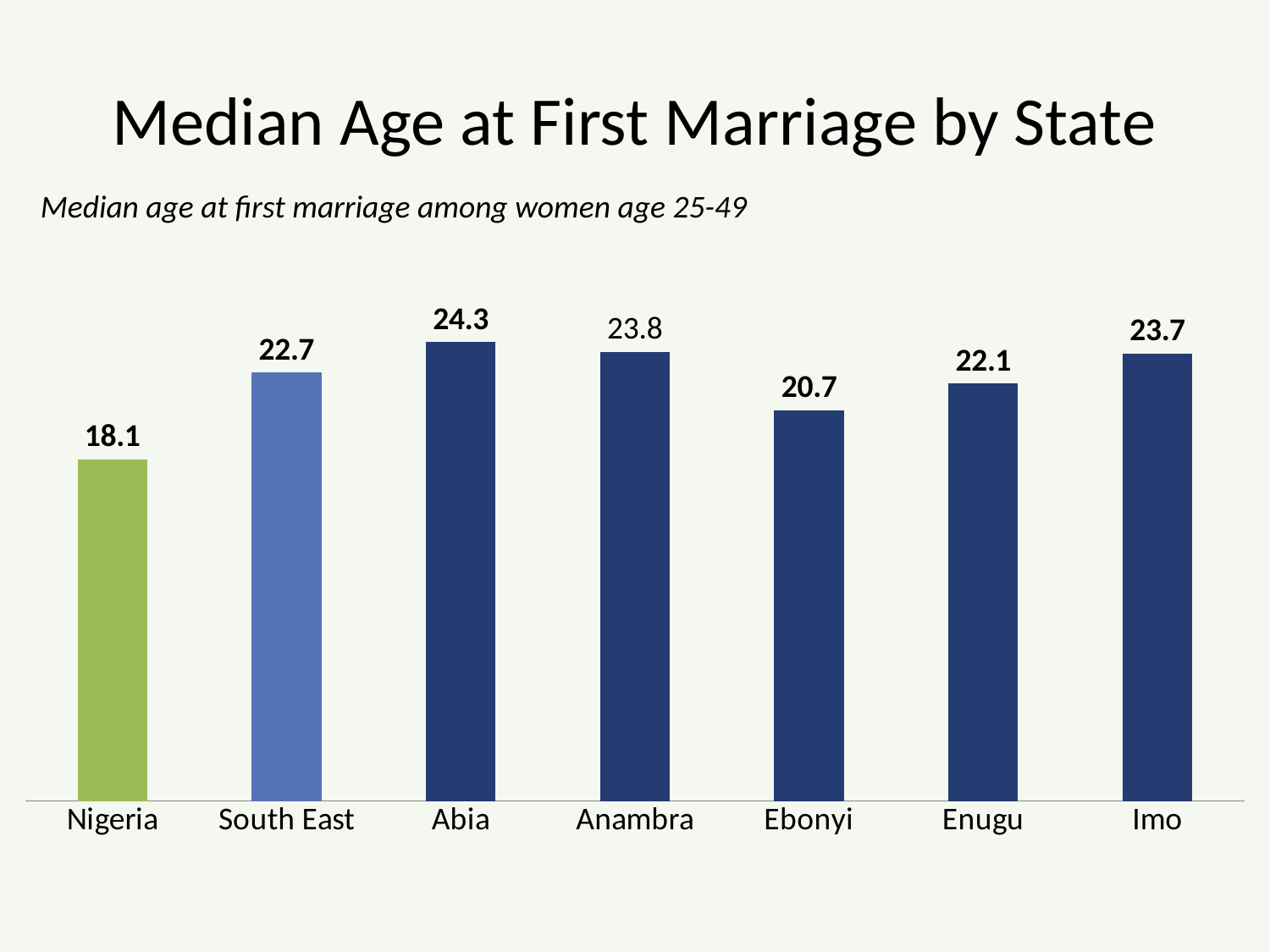

# Median Age at First Marriage by State
Median age at first marriage among women age 25-49

### Chart

| Category | Series 1 |
|---|---|
| Nigeria | 18.1 |
| South East | 22.7 |
| Abia | 24.3 |
| Anambra | 23.8 |
| Ebonyi | 20.7 |
| Enugu | 22.1 |
| Imo | 23.7 |